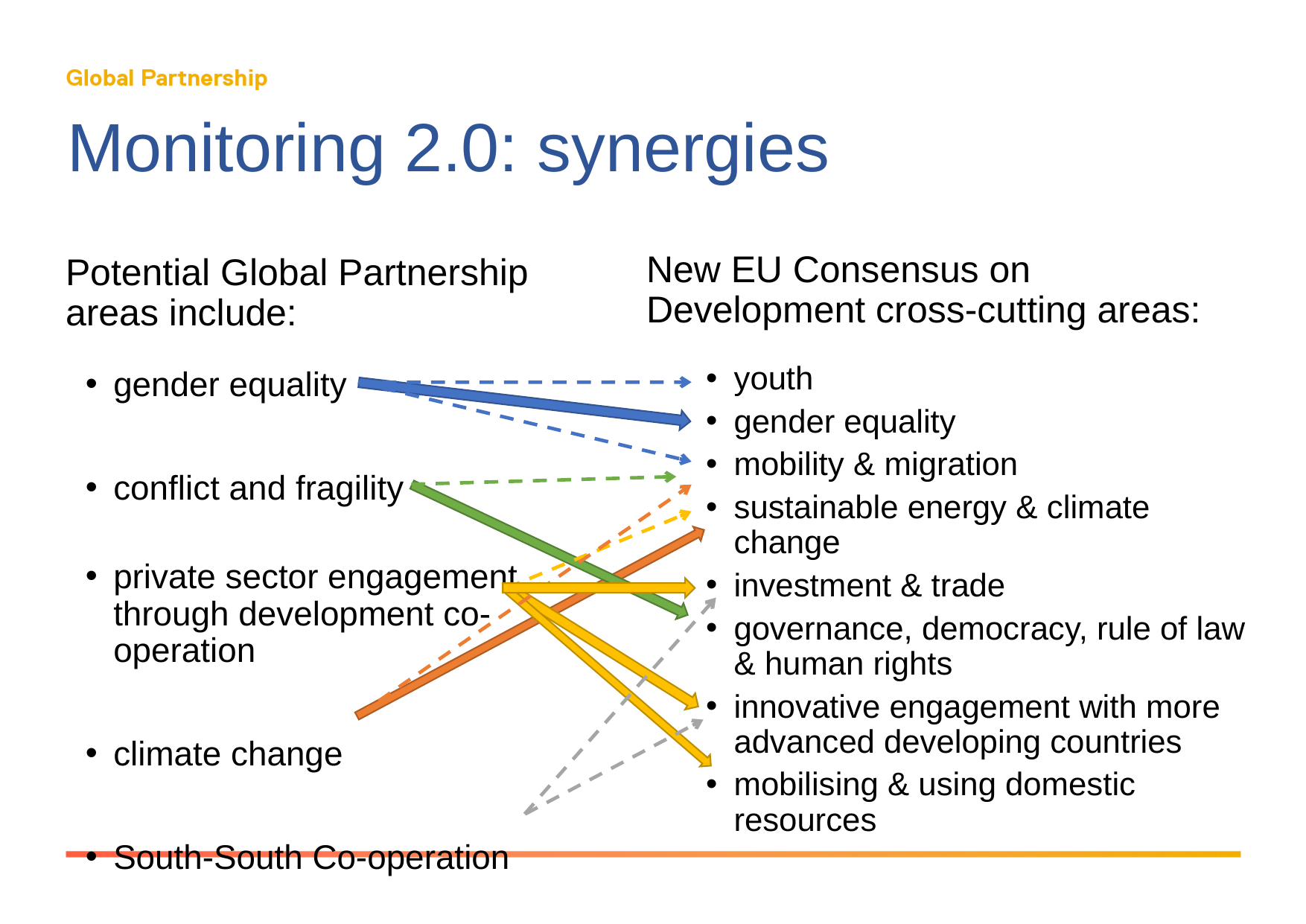

# Monitoring 2.0: synergies
New EU Consensus on Development cross-cutting areas:

Potential Global Partnership areas include:

youth
gender equality
mobility & migration
sustainable energy & climate change
investment & trade
governance, democracy, rule of law & human rights
innovative engagement with more advanced developing countries
mobilising & using domestic resources

gender equality

conflict and fragility

private sector engagement through development co-operation

climate change

South-South Co-operation